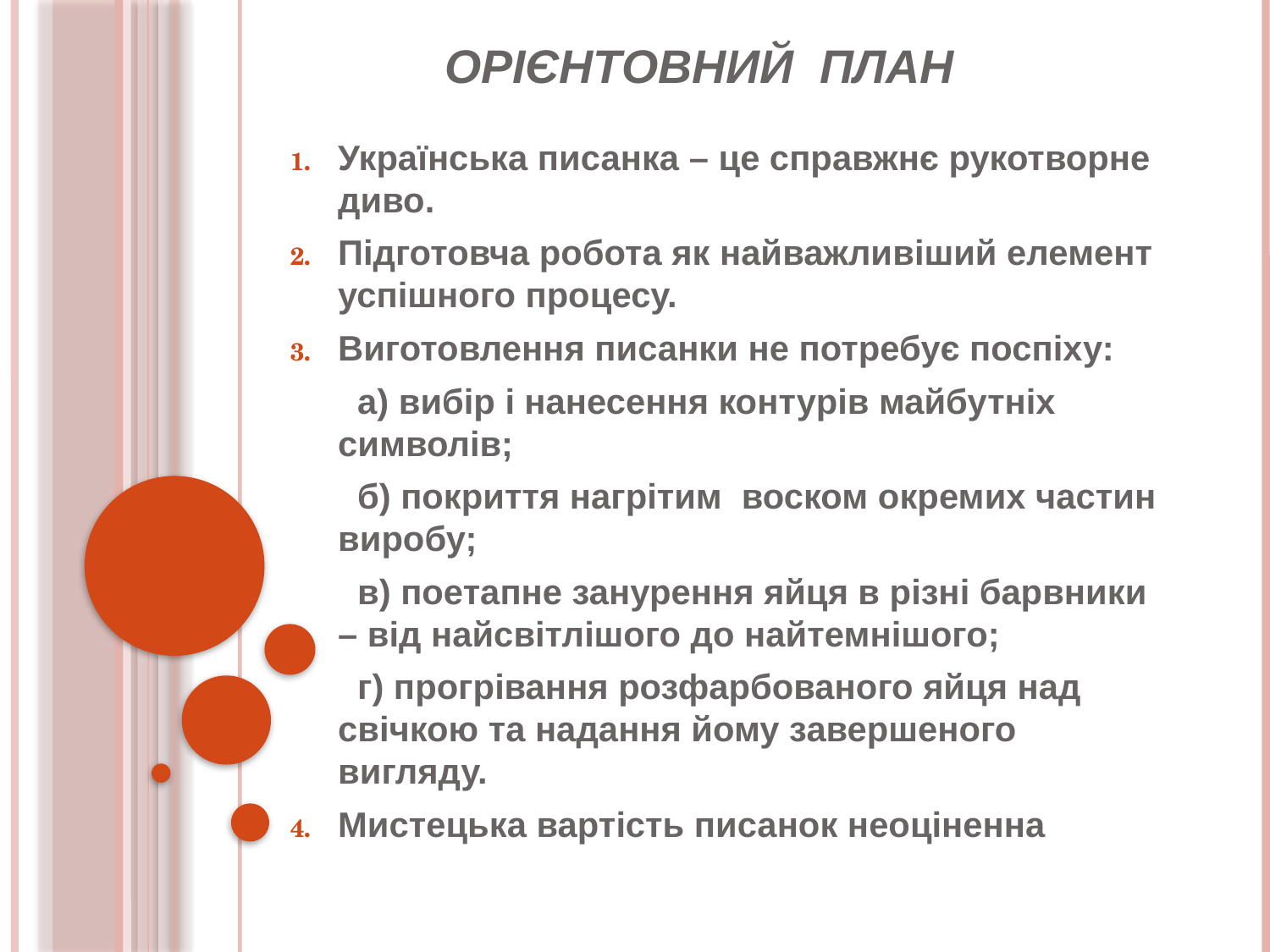

# орієнтовний  план
Українська писанка – це справжнє рукотворне диво.
Підготовча робота як найважливіший елемент успішного процесу.
Виготовлення писанки не потребує поспіху:
	  а) вибір і нанесення контурів майбутніх символів;
	  б) покриття нагрітим  воском окремих частин виробу;
	  в) поетапне занурення яйця в різні барвники – від найсвітлішого до найтемнішого;
	  г) прогрівання розфарбованого яйця над свічкою та надання йому завершеного вигляду.
Мистецька вартість писанок неоціненна